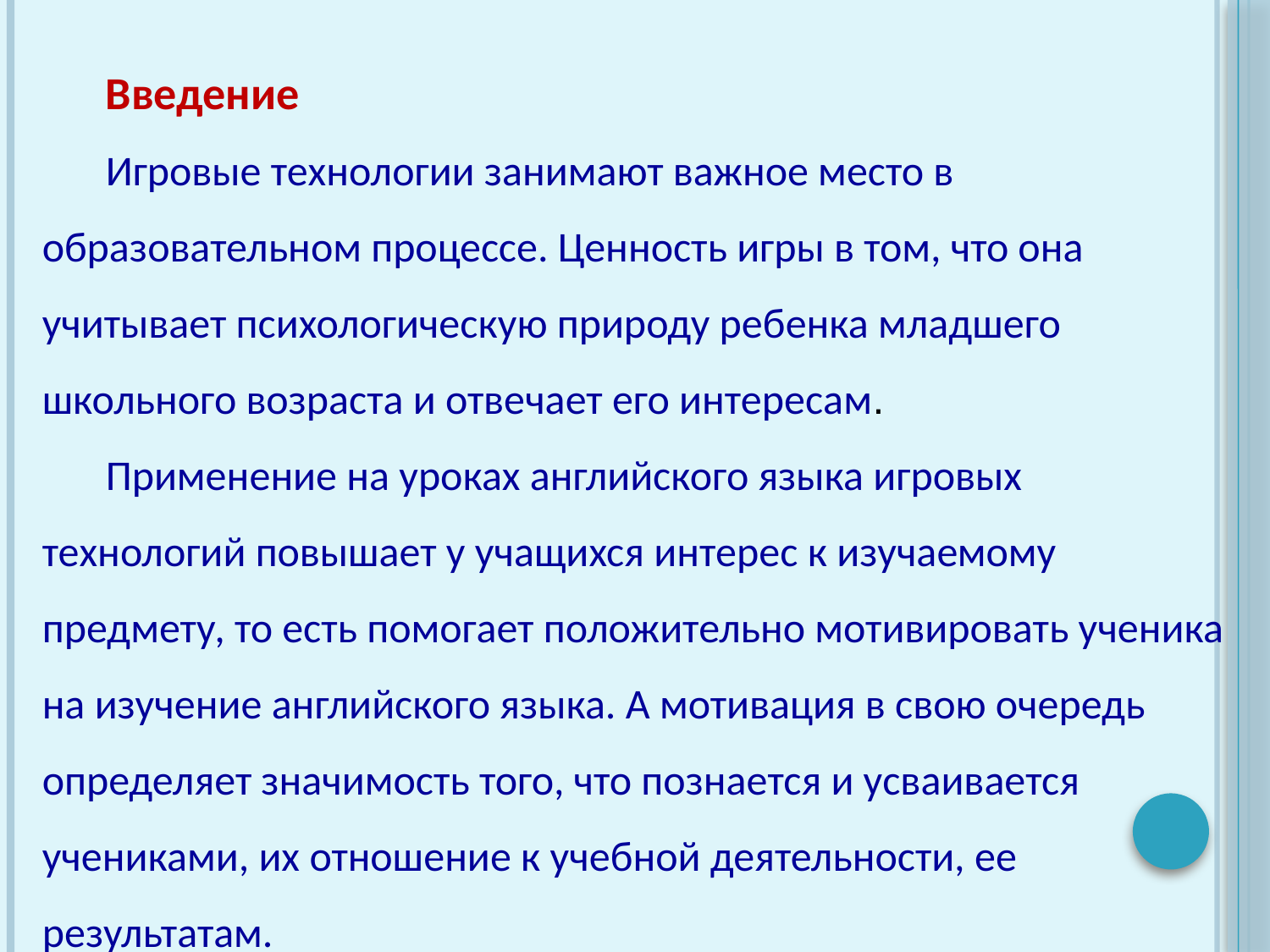

Введение
Игровые технологии занимают важное место в образовательном процессе. Ценность игры в том, что она учитывает психологическую природу ребенка младшего школьного возраста и отвечает его интересам.
Применение на уроках английского языка игровых технологий повышает у учащихся интерес к изучаемому предмету, то есть помогает положительно мотивировать ученика на изучение английского языка. А мотивация в свою очередь определяет значимость того, что познается и усваивается учениками, их отношение к учебной деятельности, ее результатам.